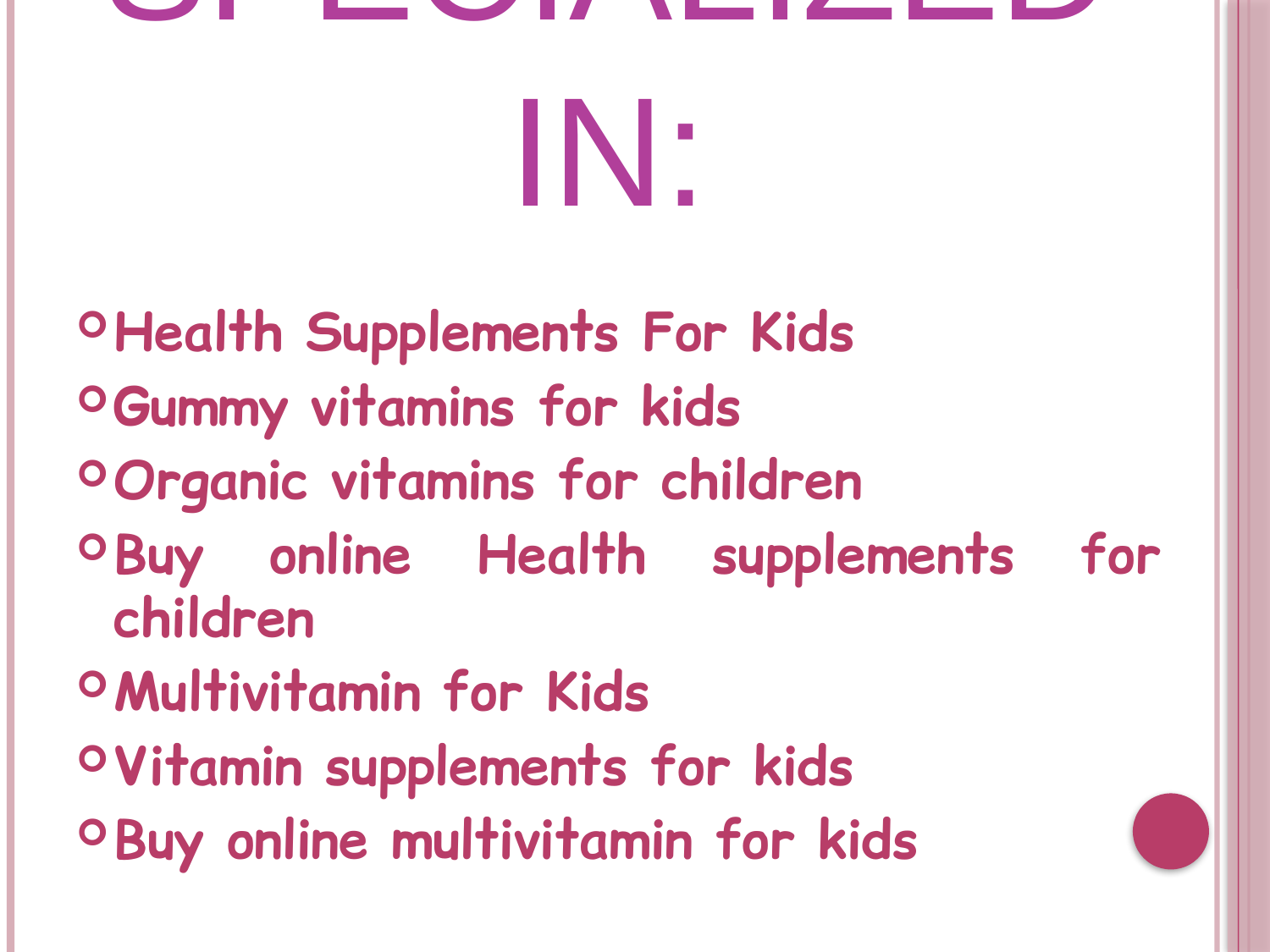

# Specialized In:

Health Supplements For Kids
Gummy vitamins for kids
Organic vitamins for children
Buy online Health supplements for children
Multivitamin for Kids
Vitamin supplements for kids
Buy online multivitamin for kids